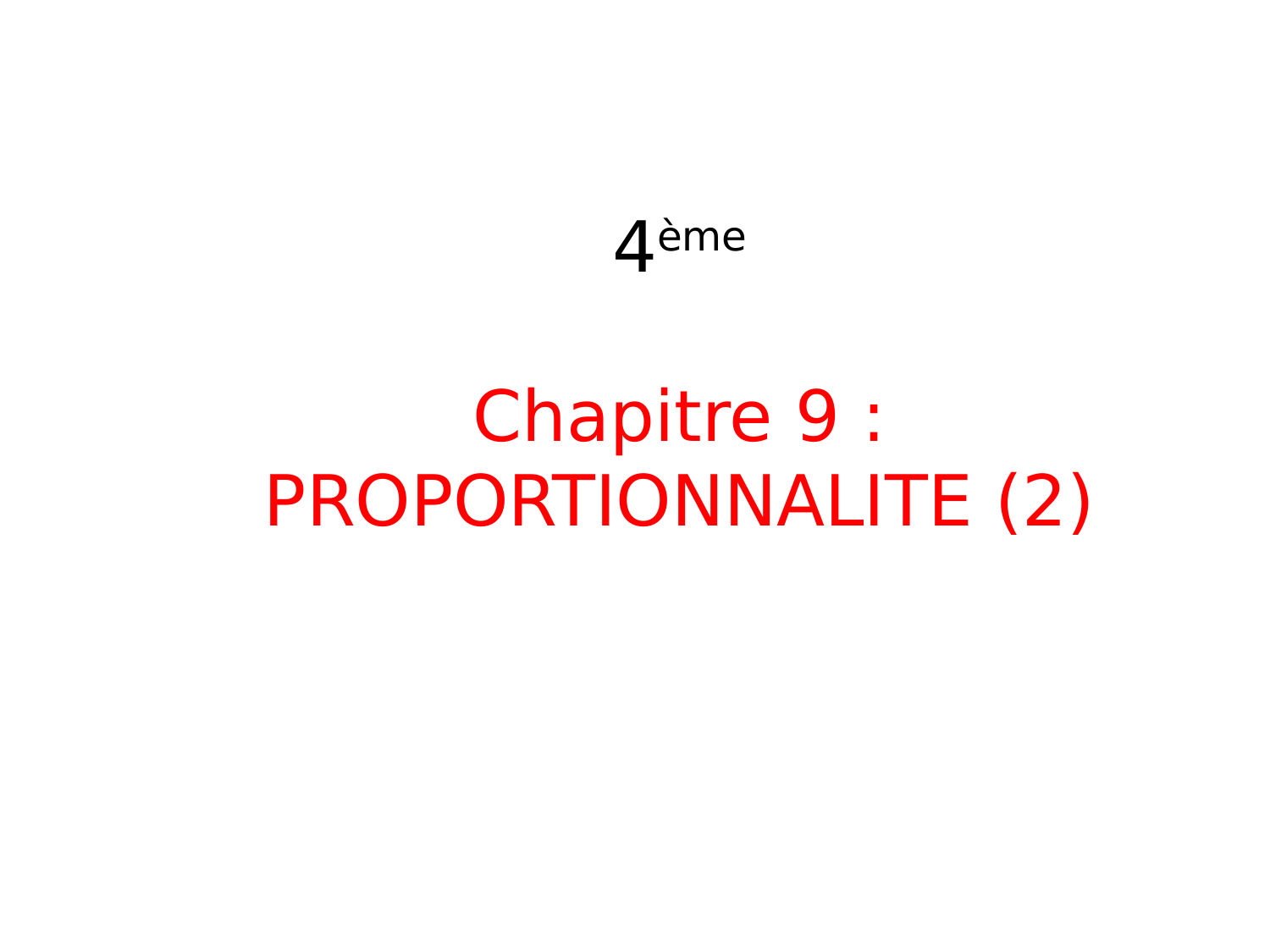

# 4ème Chapitre 9 : PROPORTIONNALITE (2)